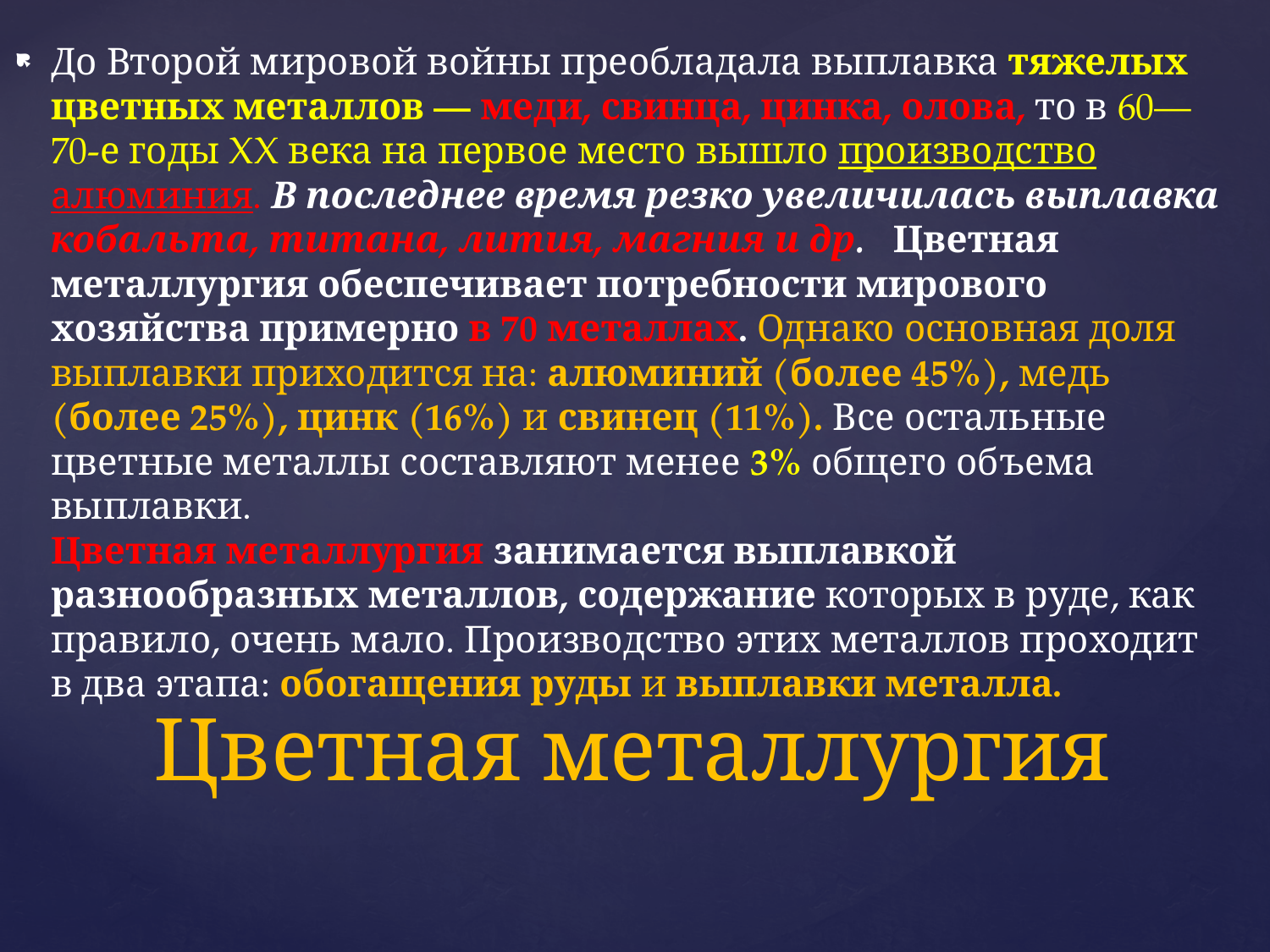

До Второй мировой войны преобладала выплавка тяжелых цветных металлов — меди, свинца, цинка, олова, то в 60—70-е годы XX века на первое место вышло производство алюминия. В последнее время резко увеличилась выплавка кобальта, титана, лития, магния и др.   Цветная металлургия обеспечивает потребности мирового хозяйства примерно в 70 металлах. Однако основная доля выплавки приходится на: алюминий (более 45%), медь (более 25%), цинк (16%) и свинец (11%). Все остальные цветные металлы составляют менее 3% общего объема выплавки.                                                                                              Цветная металлургия занимается выплавкой разнообразных металлов, содержание которых в руде, как правило, очень мало. Производство этих металлов проходит в два этапа: обогащения руды и выплавки металла.
# Цветная металлургия